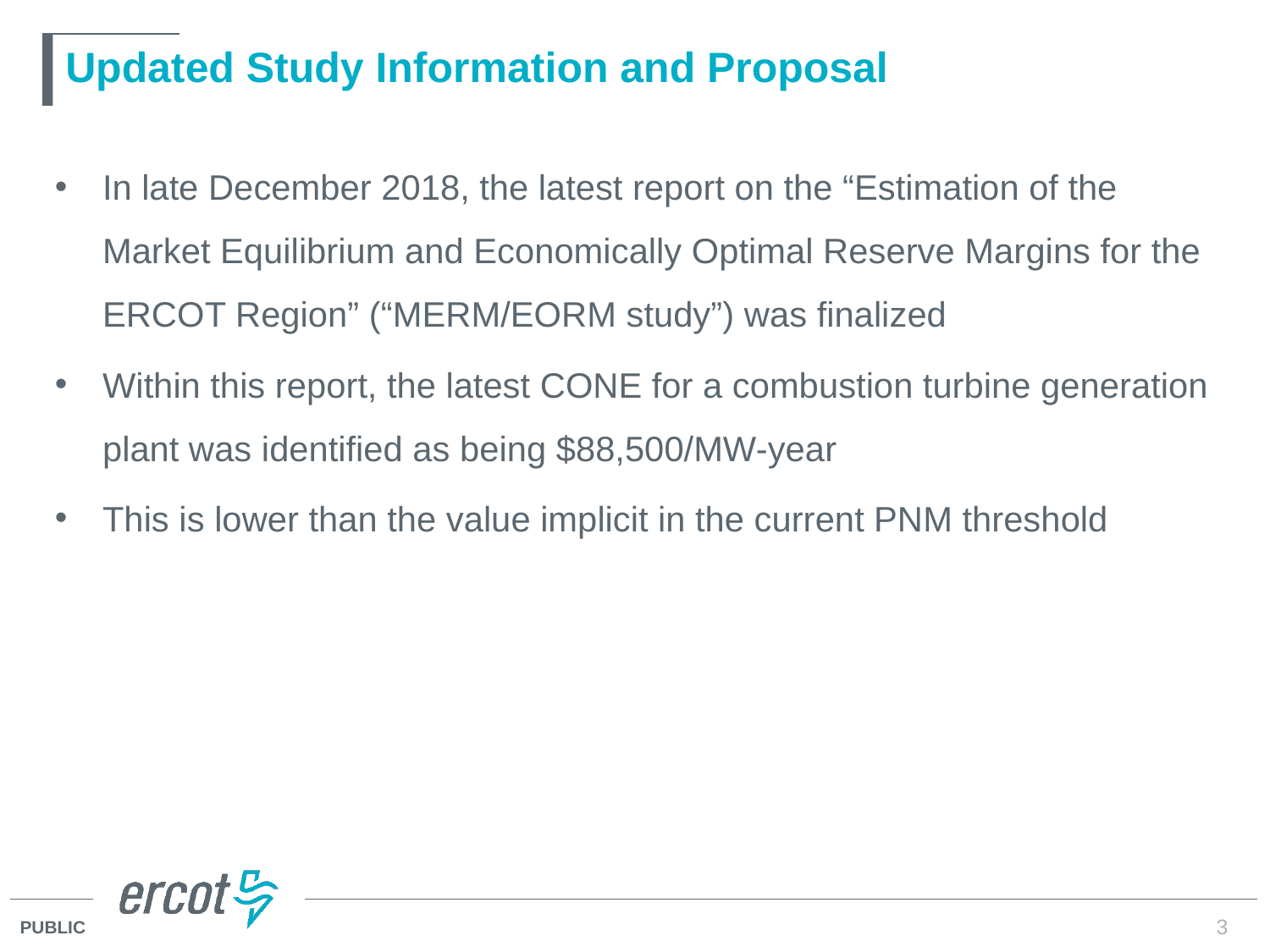

# Updated Study Information and Proposal
In late December 2018, the latest report on the “Estimation of the Market Equilibrium and Economically Optimal Reserve Margins for the ERCOT Region” (“MERM/EORM study”) was finalized
Within this report, the latest CONE for a combustion turbine generation plant was identified as being $88,500/MW-year
This is lower than the value implicit in the current PNM threshold
3